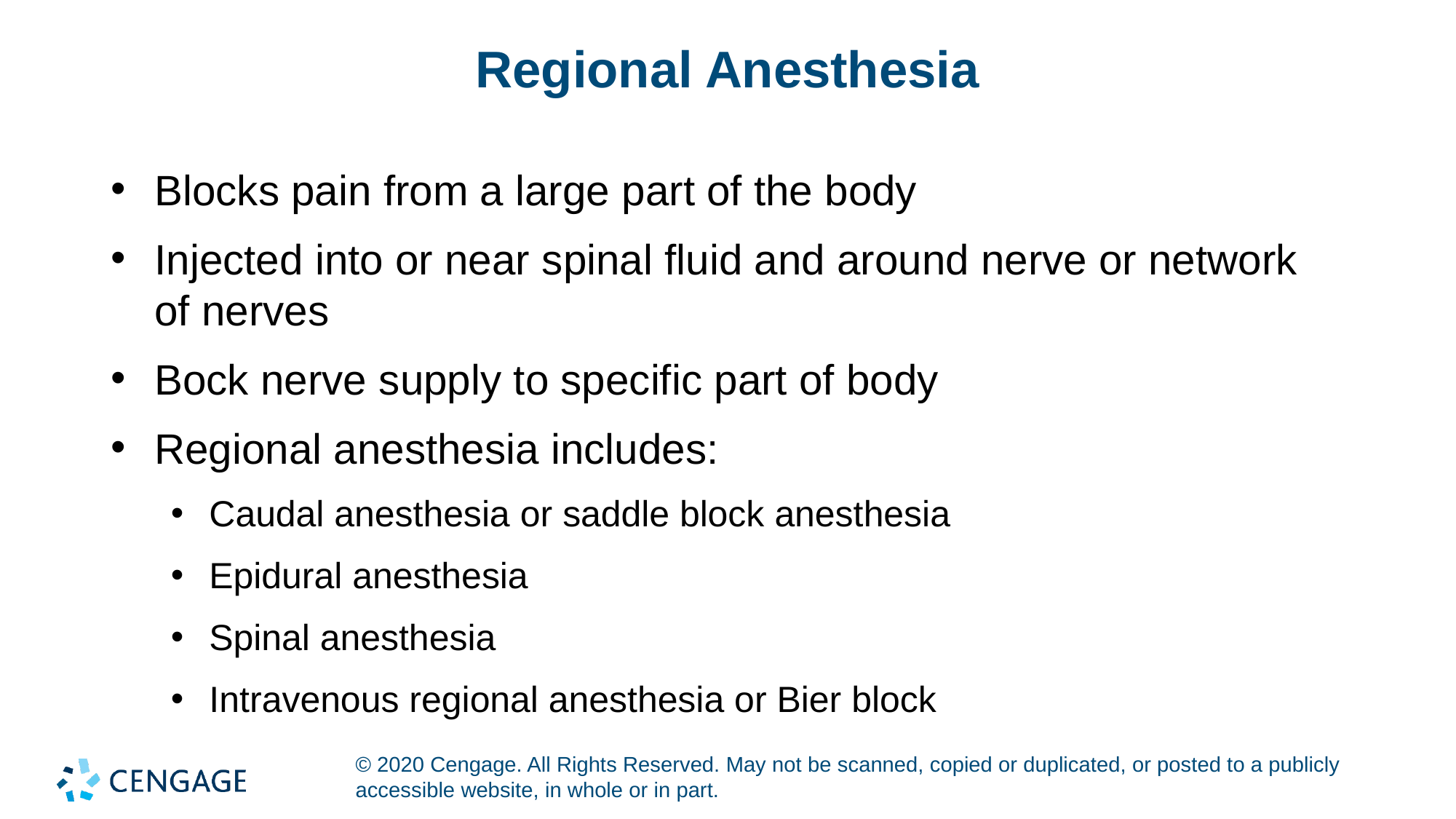

# Regional Anesthesia
Blocks pain from a large part of the body
Injected into or near spinal fluid and around nerve or network of nerves
Bock nerve supply to specific part of body
Regional anesthesia includes:
Caudal anesthesia or saddle block anesthesia
Epidural anesthesia
Spinal anesthesia
Intravenous regional anesthesia or Bier block